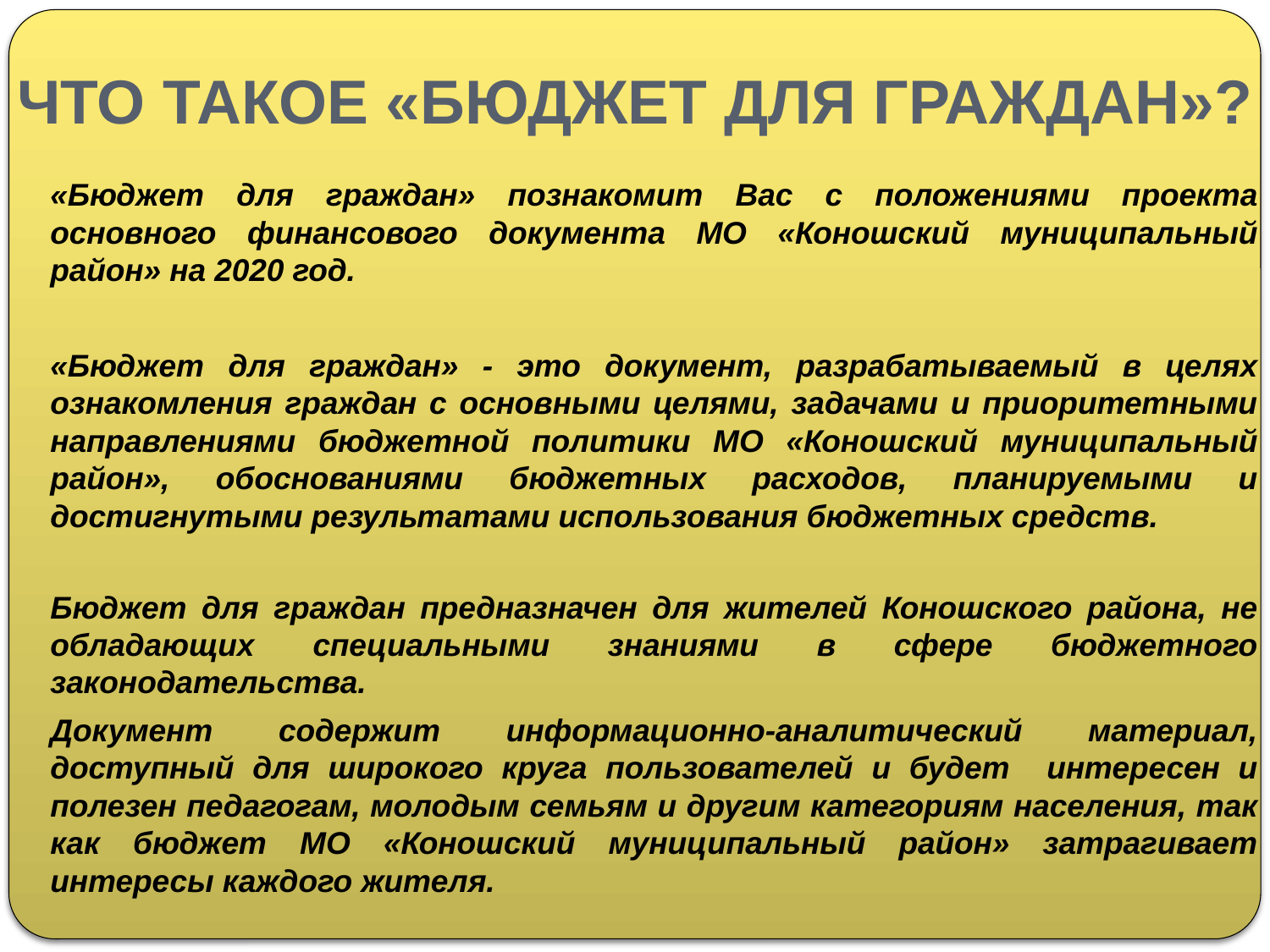

# ЧТО ТАКОЕ «БЮДЖЕТ ДЛЯ ГРАЖДАН»?
		«Бюджет для граждан» познакомит Вас с положениями проекта основного финансового документа МО «Коношский муниципальный район» на 2020 год.

		«Бюджет для граждан» - это документ, разрабатываемый в целях ознакомления граждан с основными целями, задачами и приоритетными направлениями бюджетной политики МО «Коношский муниципальный район», обоснованиями бюджетных расходов, планируемыми и достигнутыми результатами использования бюджетных средств.

		Бюджет для граждан предназначен для жителей Коношского района, не обладающих специальными знаниями в сфере бюджетного законодательства.
		Документ содержит информационно-аналитический материал, доступный для широкого круга пользователей и будет  интересен и полезен педагогам, молодым семьям и другим категориям населения, так как бюджет МО «Коношский муниципальный район» затрагивает интересы каждого жителя.